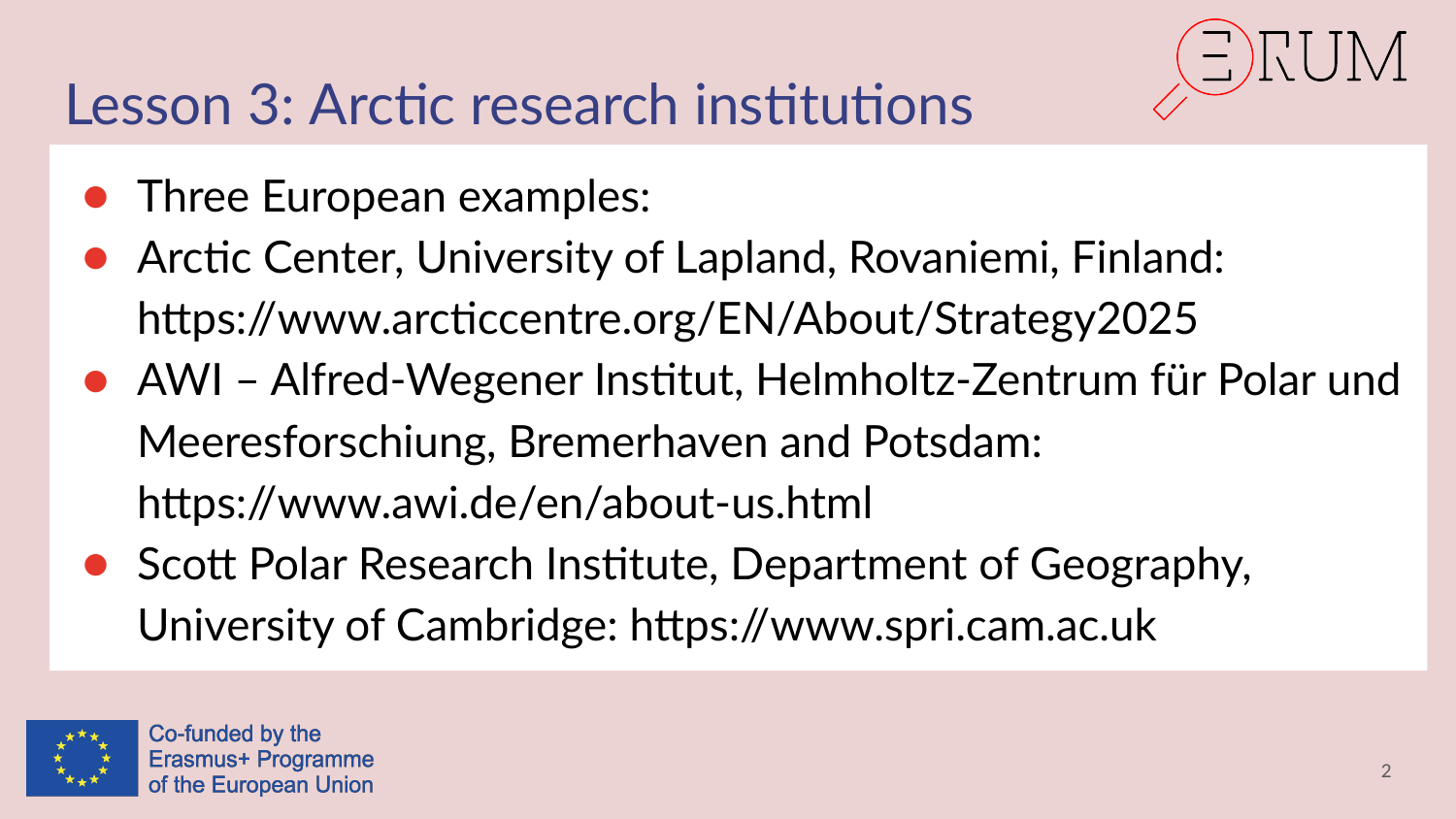

# Lesson 3: Arctic research institutions
Three European examples:
Arctic Center, University of Lapland, Rovaniemi, Finland: https://www.arcticcentre.org/EN/About/Strategy2025
AWI – Alfred-Wegener Institut, Helmholtz-Zentrum für Polar und Meeresforschiung, Bremerhaven and Potsdam: https://www.awi.de/en/about-us.html
Scott Polar Research Institute, Department of Geography, University of Cambridge: https://www.spri.cam.ac.uk
2